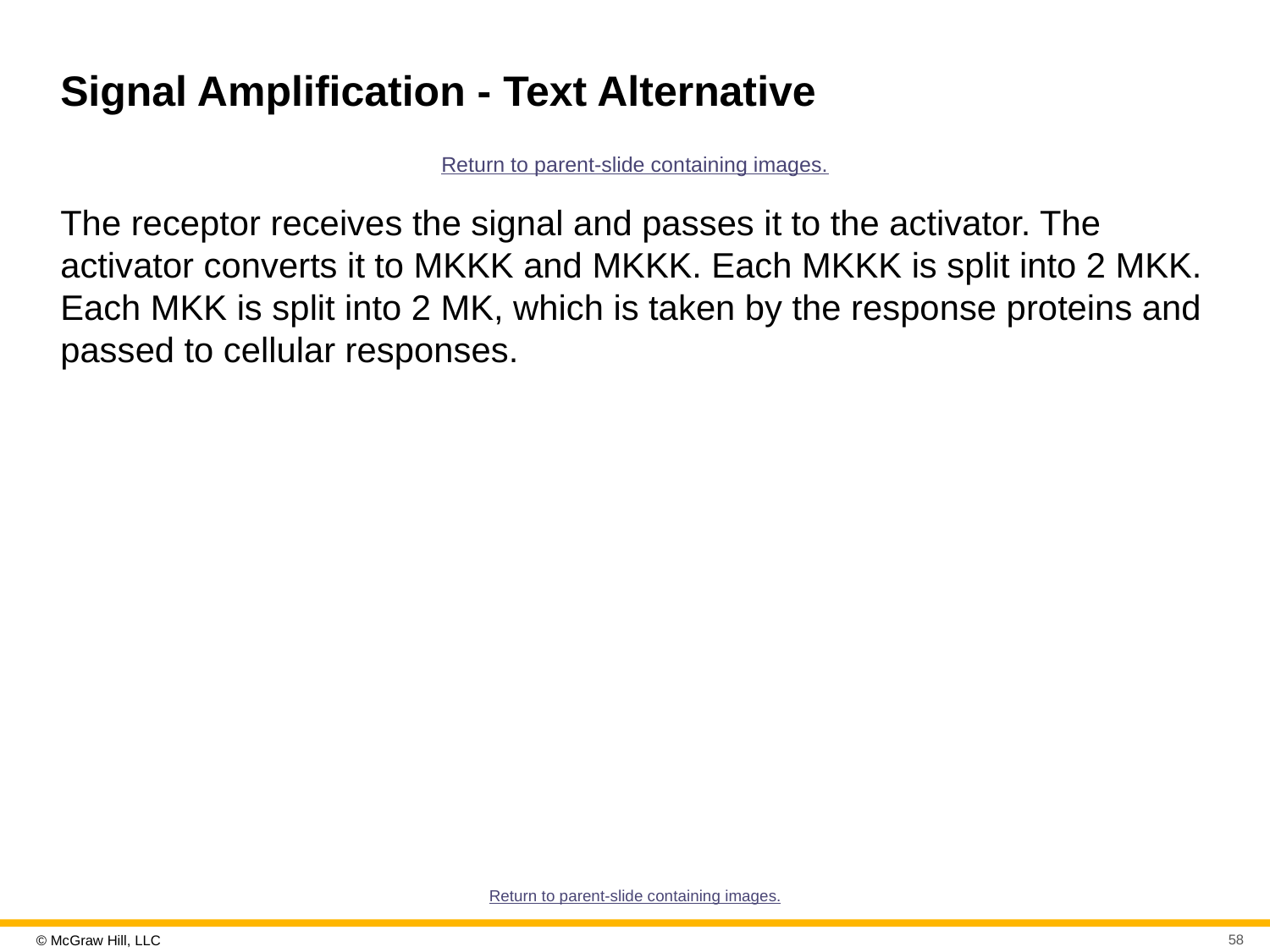

# Signal Amplification - Text Alternative
Return to parent-slide containing images.
The receptor receives the signal and passes it to the activator. The activator converts it to MKKK and MKKK. Each MKKK is split into 2 MKK. Each MKK is split into 2 MK, which is taken by the response proteins and passed to cellular responses.
Return to parent-slide containing images.
58